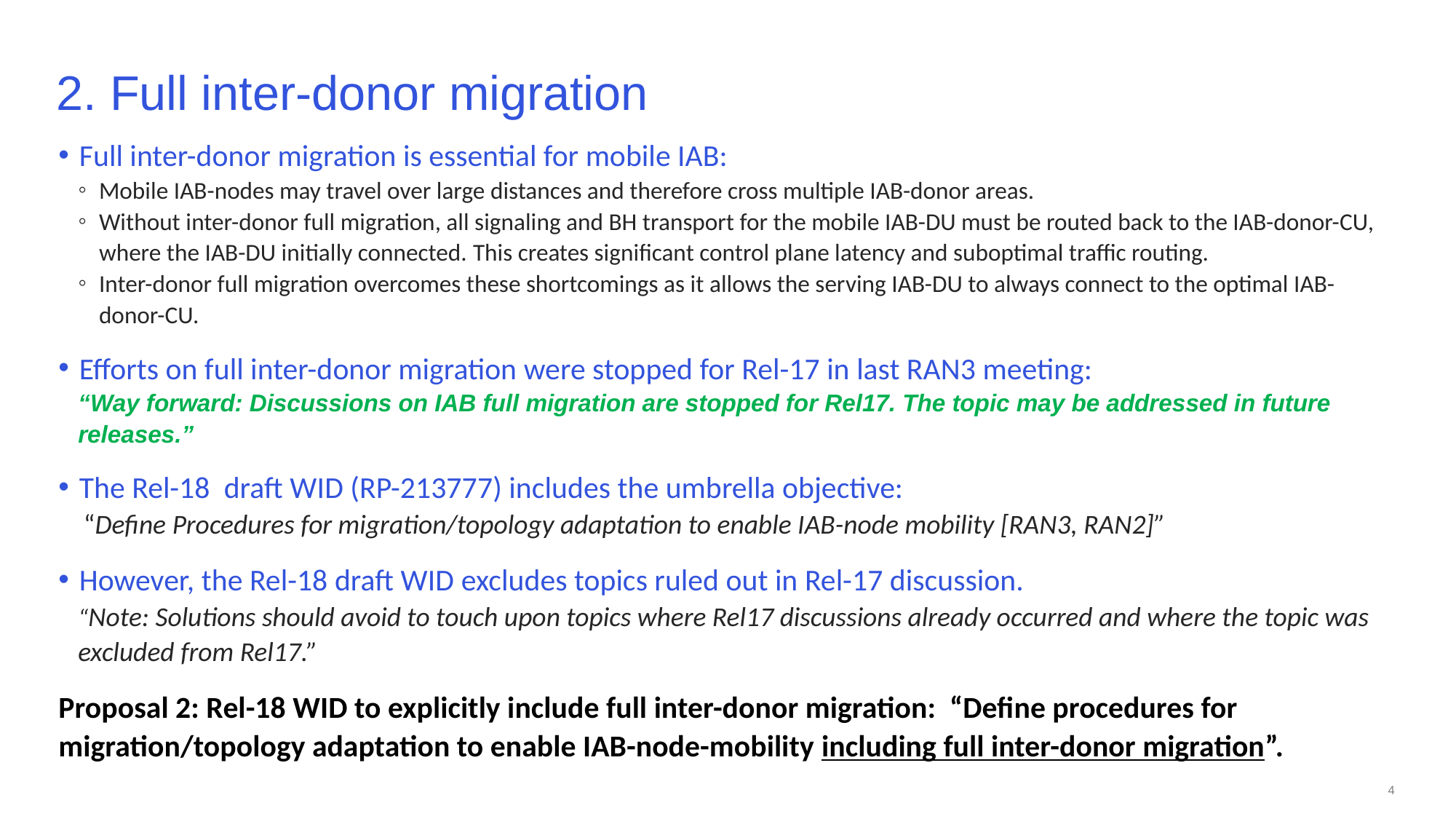

# 2. Full inter-donor migration
Full inter-donor migration is essential for mobile IAB:
Mobile IAB-nodes may travel over large distances and therefore cross multiple IAB-donor areas.
Without inter-donor full migration, all signaling and BH transport for the mobile IAB-DU must be routed back to the IAB-donor-CU, where the IAB-DU initially connected. This creates significant control plane latency and suboptimal traffic routing.
Inter-donor full migration overcomes these shortcomings as it allows the serving IAB-DU to always connect to the optimal IAB-donor-CU.
Efforts on full inter-donor migration were stopped for Rel-17 in last RAN3 meeting:
“Way forward: Discussions on IAB full migration are stopped for Rel17. The topic may be addressed in future releases.”
The Rel-18  draft WID (RP-213777) includes the umbrella objective:
 “Define Procedures for migration/topology adaptation to enable IAB-node mobility [RAN3, RAN2]”
However, the Rel-18 draft WID excludes topics ruled out in Rel-17 discussion.
“Note: Solutions should avoid to touch upon topics where Rel17 discussions already occurred and where the topic was excluded from Rel17.”
Proposal 2: Rel-18 WID to explicitly include full inter-donor migration:  “Define procedures for migration/topology adaptation to enable IAB-node-mobility including full inter-donor migration”.